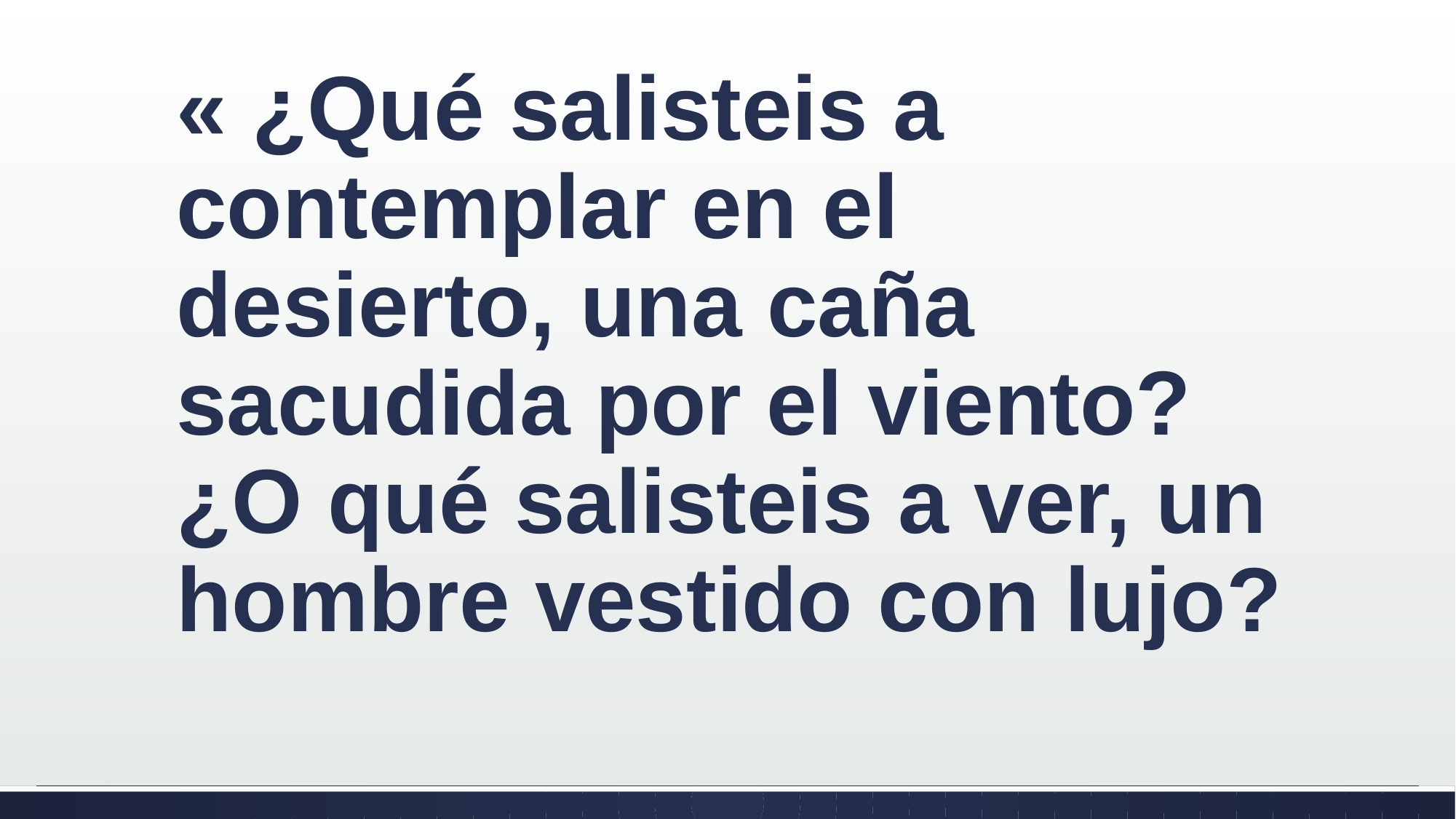

#
« ¿Qué salisteis a contemplar en el desierto, una caña sacudida por el viento? ¿O qué salisteis a ver, un hombre vestido con lujo?